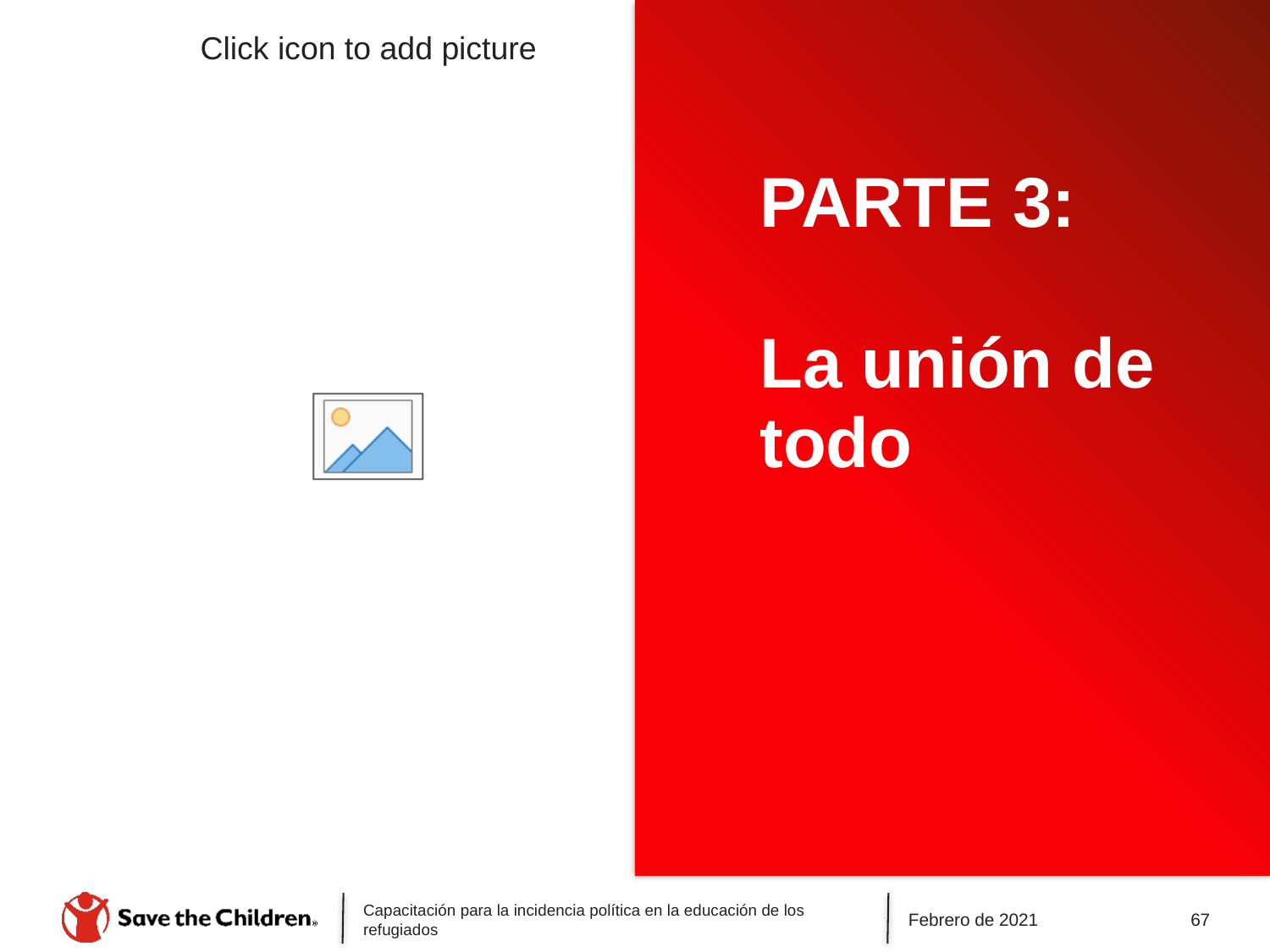

# PARTE 3: La unión de todo
Capacitación para la incidencia política en la educación de los refugiados
Febrero de 2021
67